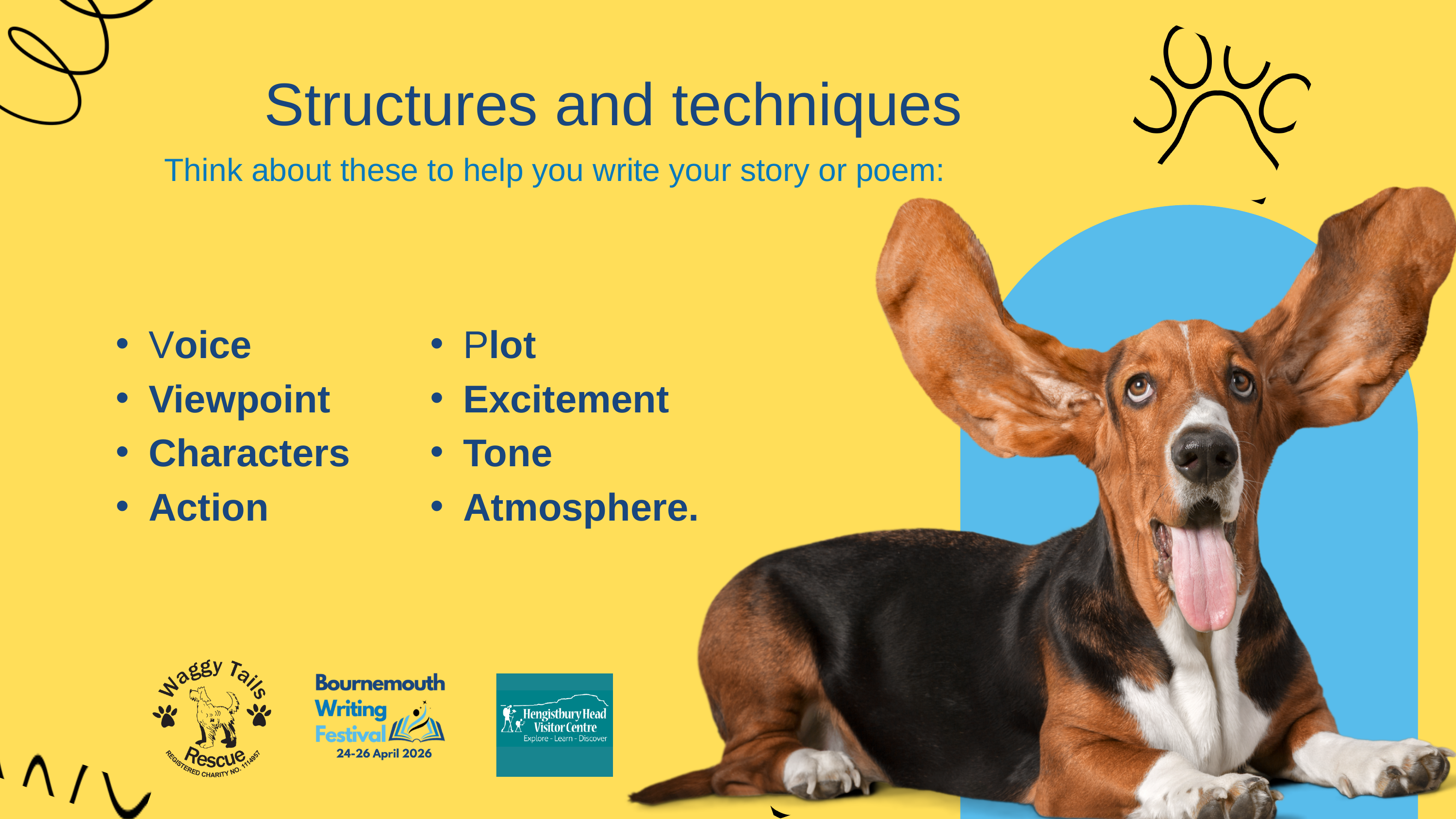

Structures and techniques
Think about these to help you write your story or poem:

Voice
Viewpoint
Characters
Action
Plot
Excitement
Tone
Atmosphere.